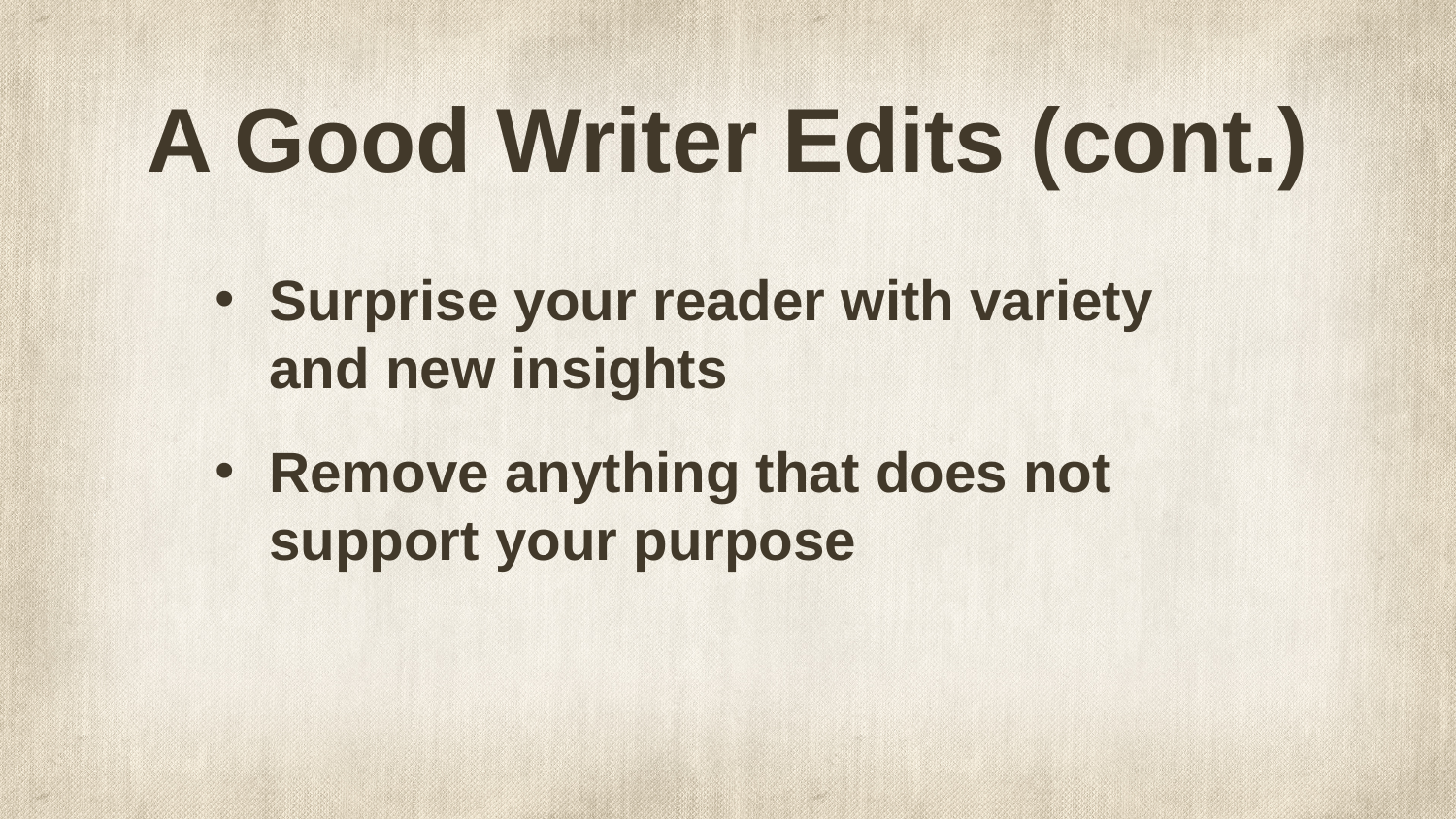

# A Good Writer Edits (cont.)
Surprise your reader with variety and new insights
Remove anything that does not support your purpose